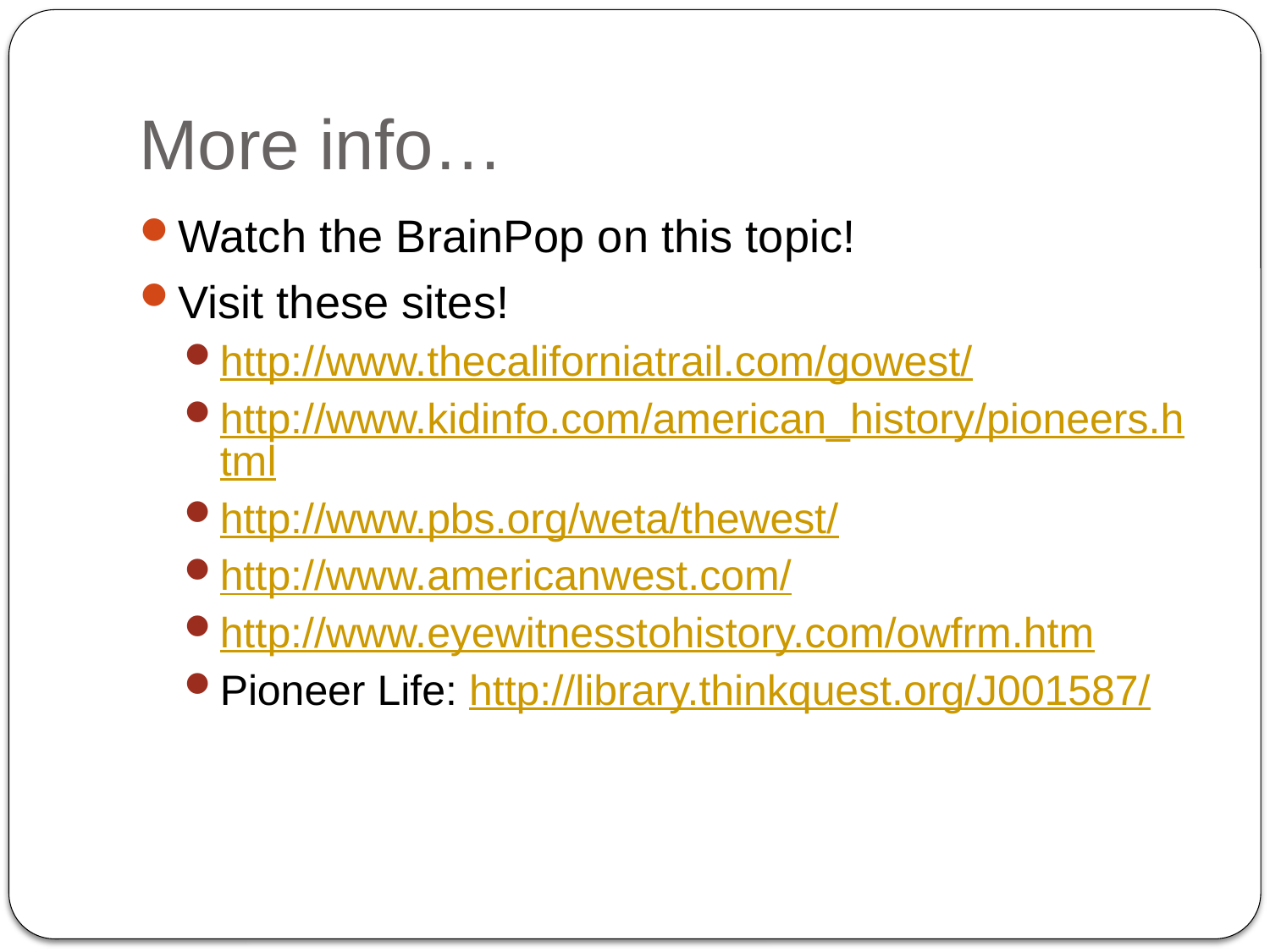

# More info…
Watch the BrainPop on this topic!
Visit these sites!
http://www.thecaliforniatrail.com/gowest/
http://www.kidinfo.com/american_history/pioneers.html
http://www.pbs.org/weta/thewest/
http://www.americanwest.com/
http://www.eyewitnesstohistory.com/owfrm.htm
Pioneer Life: http://library.thinkquest.org/J001587/